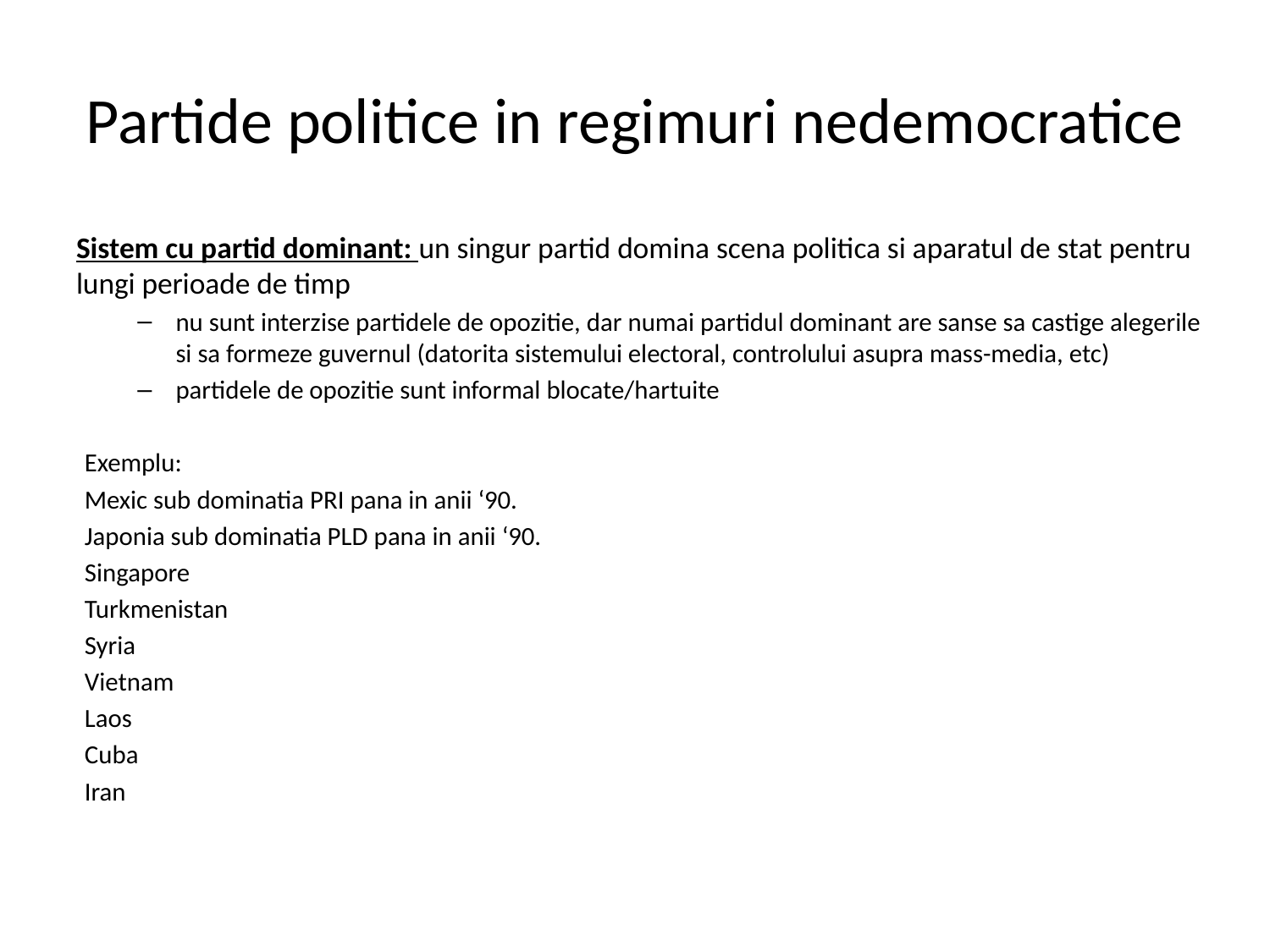

# Partide politice in regimuri nedemocratice
Sistem cu partid dominant: un singur partid domina scena politica si aparatul de stat pentru lungi perioade de timp
nu sunt interzise partidele de opozitie, dar numai partidul dominant are sanse sa castige alegerile si sa formeze guvernul (datorita sistemului electoral, controlului asupra mass-media, etc)
partidele de opozitie sunt informal blocate/hartuite

Exemplu:
Mexic sub dominatia PRI pana in anii ‘90.
Japonia sub dominatia PLD pana in anii ‘90.
Singapore
Turkmenistan
Syria
Vietnam
Laos
Cuba
Iran